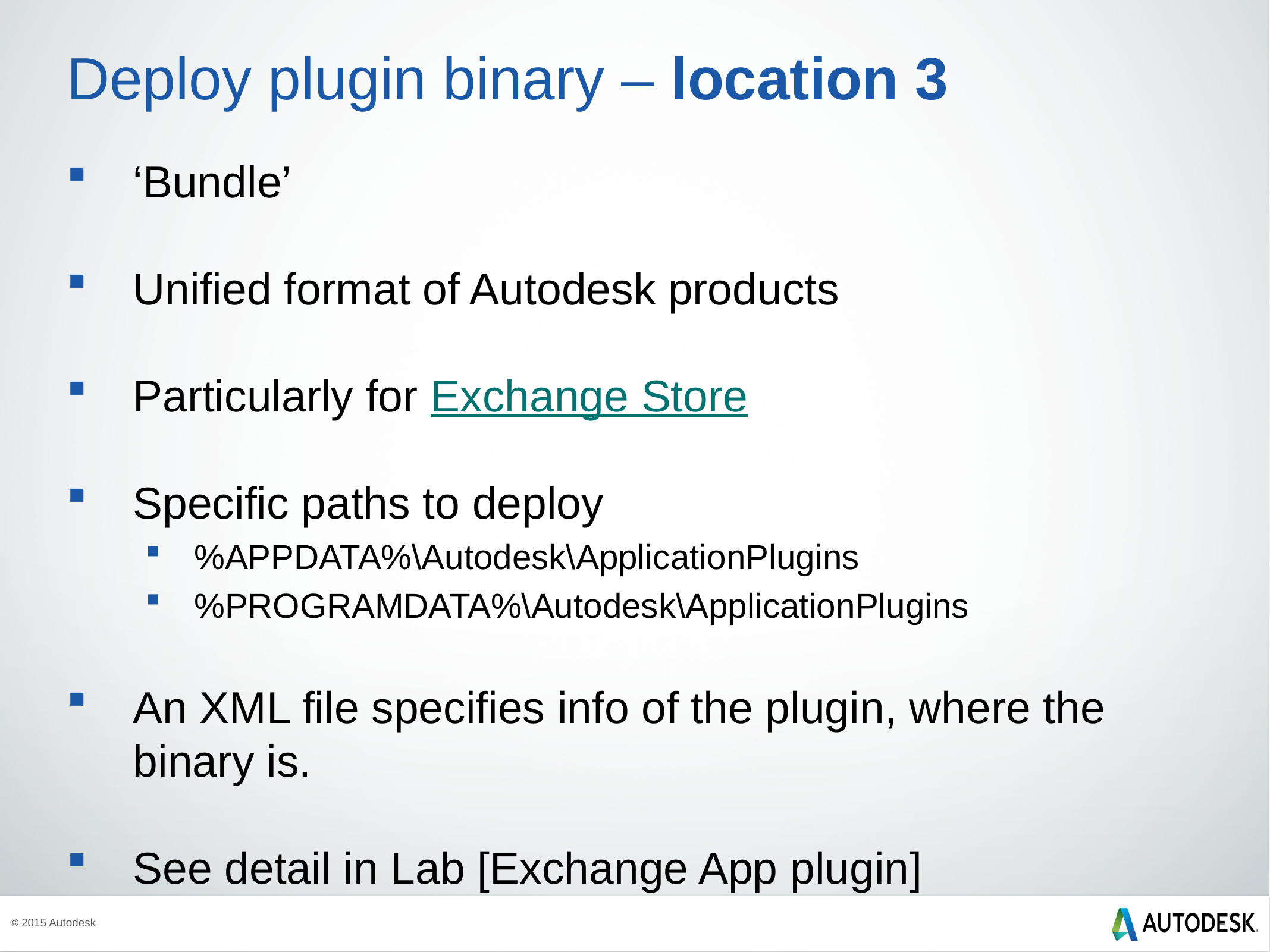

# Deploy plugin binary – location 3
‘Bundle’

Unified format of Autodesk products

Particularly for Exchange Store

Specific paths to deploy
%APPDATA%\Autodesk\ApplicationPlugins
%PROGRAMDATA%\Autodesk\ApplicationPlugins

An XML file specifies info of the plugin, where the binary is.

See detail in Lab [Exchange App plugin]